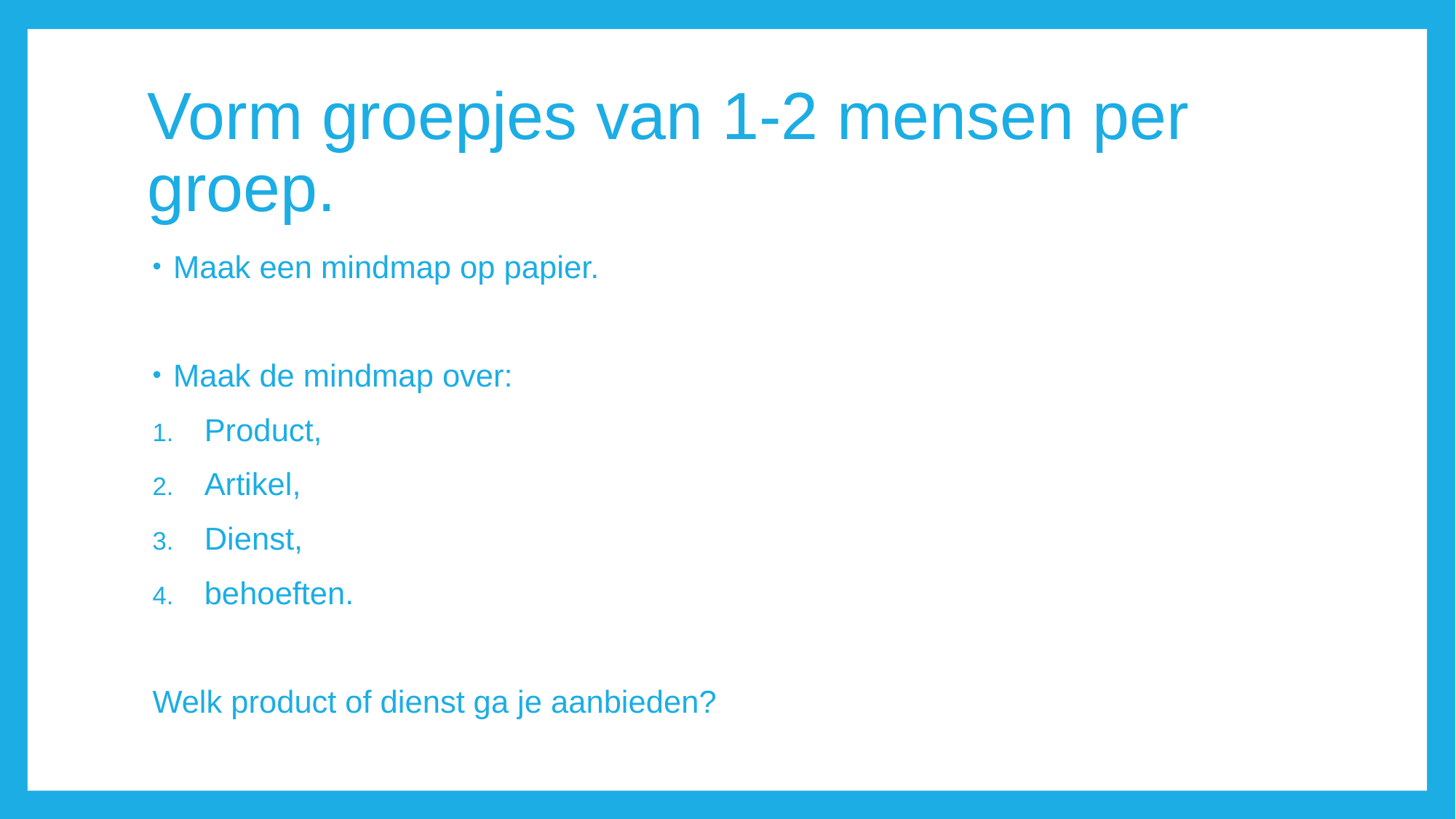

# Vorm groepjes van 1-2 mensen per groep.
Maak een mindmap op papier.

Maak de mindmap over:
Product,
Artikel,
Dienst,
behoeften.

Welk product of dienst ga je aanbieden?